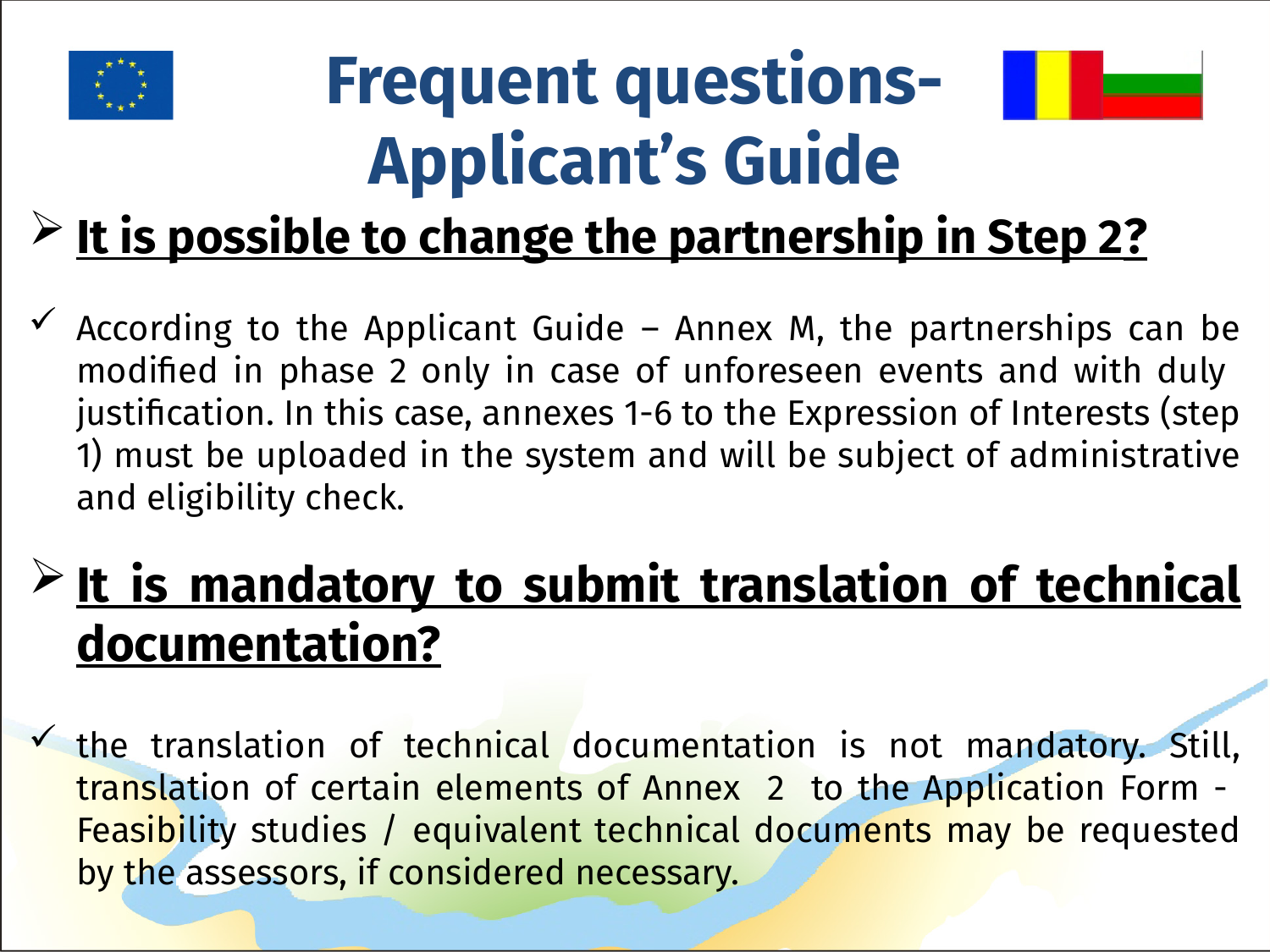

# Frequent questions- Applicant’s Guide
It is possible to change the partnership in Step 2?

According to the Applicant Guide – Annex M, the partnerships can be modified in phase 2 only in case of unforeseen events and with duly  justification. In this case, annexes 1-6 to the Expression of Interests (step 1) must be uploaded in the system and will be subject of administrative and eligibility check.

It is mandatory to submit translation of technical documentation?

the translation of technical documentation is not mandatory. Still, translation of certain elements of Annex  2  to the Application Form -  Feasibility studies / equivalent technical documents may be requested by the assessors, if considered necessary.